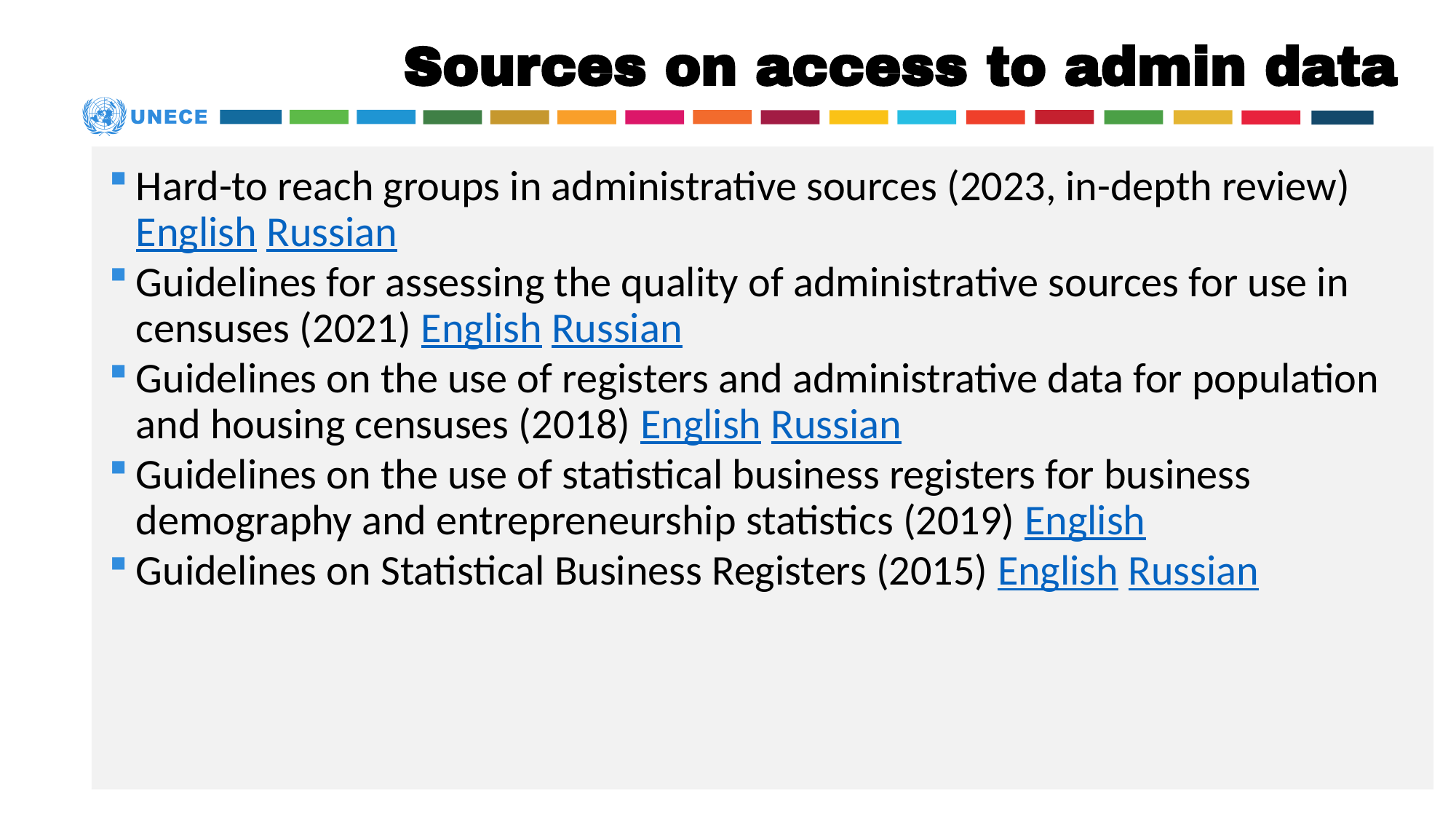

# Sources on access to admin data
Hard-to reach groups in administrative sources (2023, in-depth review) English Russian
Guidelines for assessing the quality of administrative sources for use in censuses (2021) English Russian
Guidelines on the use of registers and administrative data for population and housing censuses (2018) English Russian
Guidelines on the use of statistical business registers for business demography and entrepreneurship statistics (2019) English
Guidelines on Statistical Business Registers (2015) English Russian